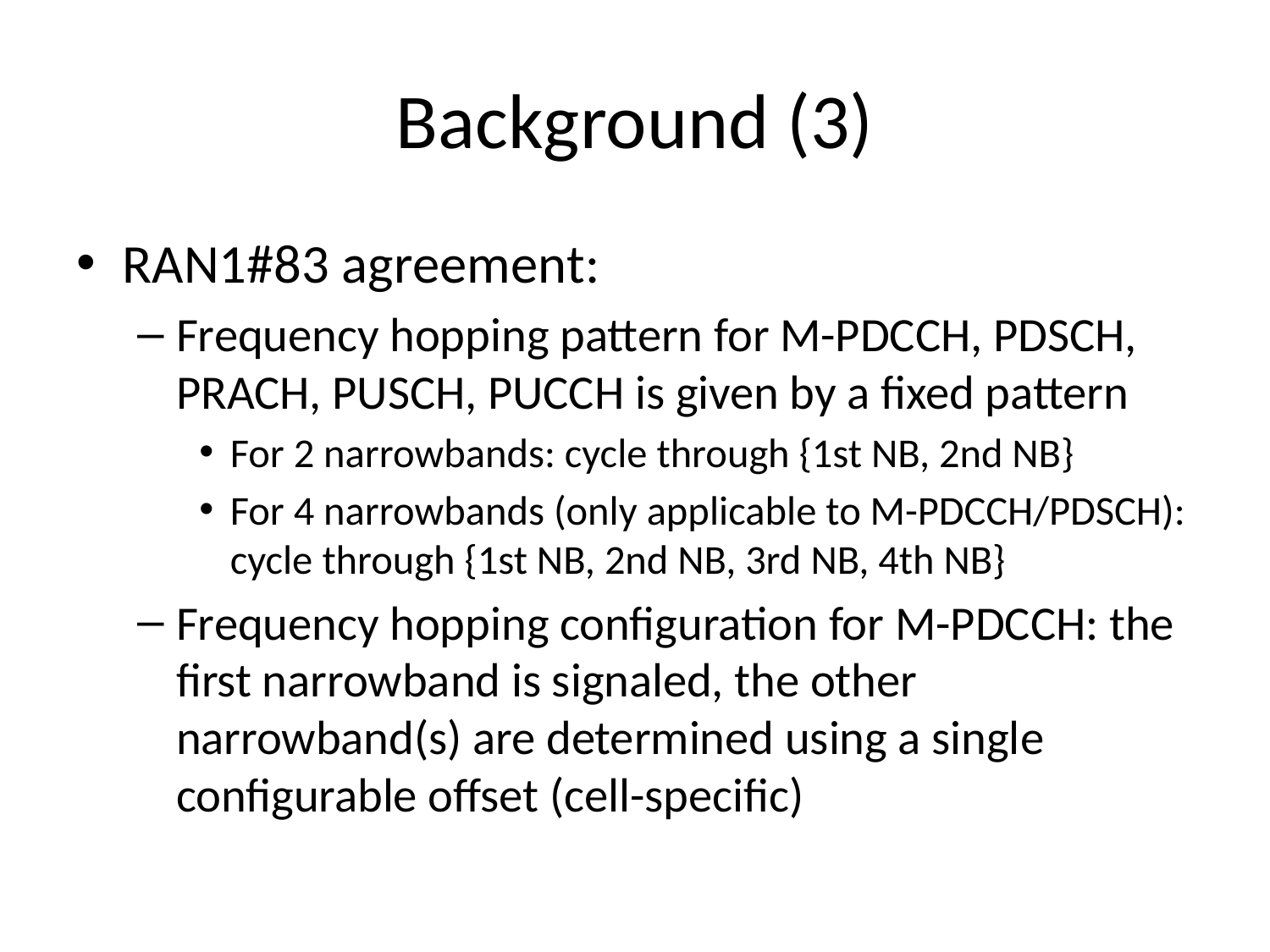

# Background (3)
RAN1#83 agreement:
Frequency hopping pattern for M-PDCCH, PDSCH, PRACH, PUSCH, PUCCH is given by a fixed pattern
For 2 narrowbands: cycle through {1st NB, 2nd NB}
For 4 narrowbands (only applicable to M-PDCCH/PDSCH): cycle through {1st NB, 2nd NB, 3rd NB, 4th NB}
Frequency hopping configuration for M-PDCCH: the first narrowband is signaled, the other narrowband(s) are determined using a single configurable offset (cell-specific)